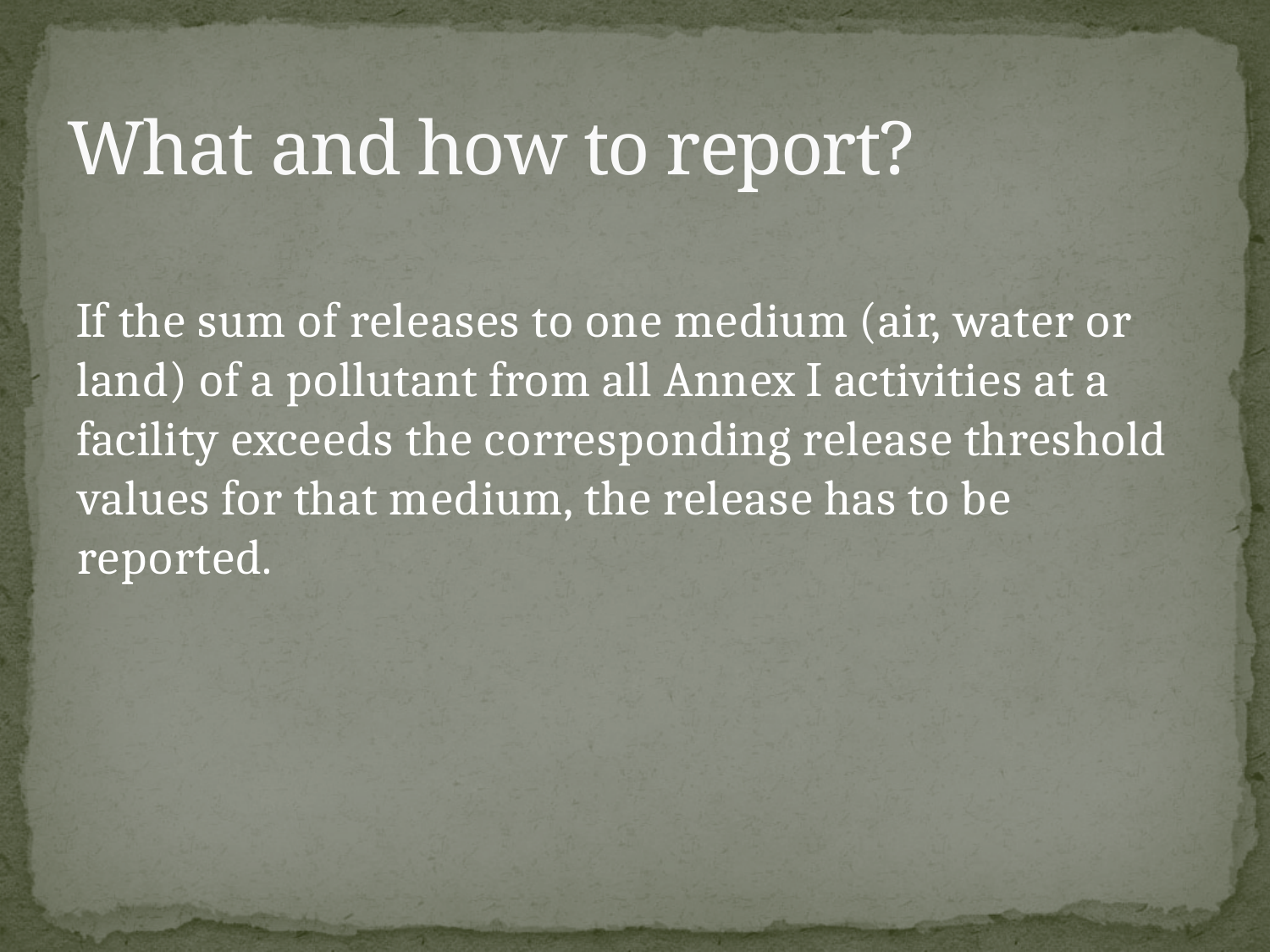

# What and how to report?

If the sum of releases to one medium (air, water or land) of a pollutant from all Annex I activities at a facility exceeds the corresponding release threshold values for that medium, the release has to be reported.